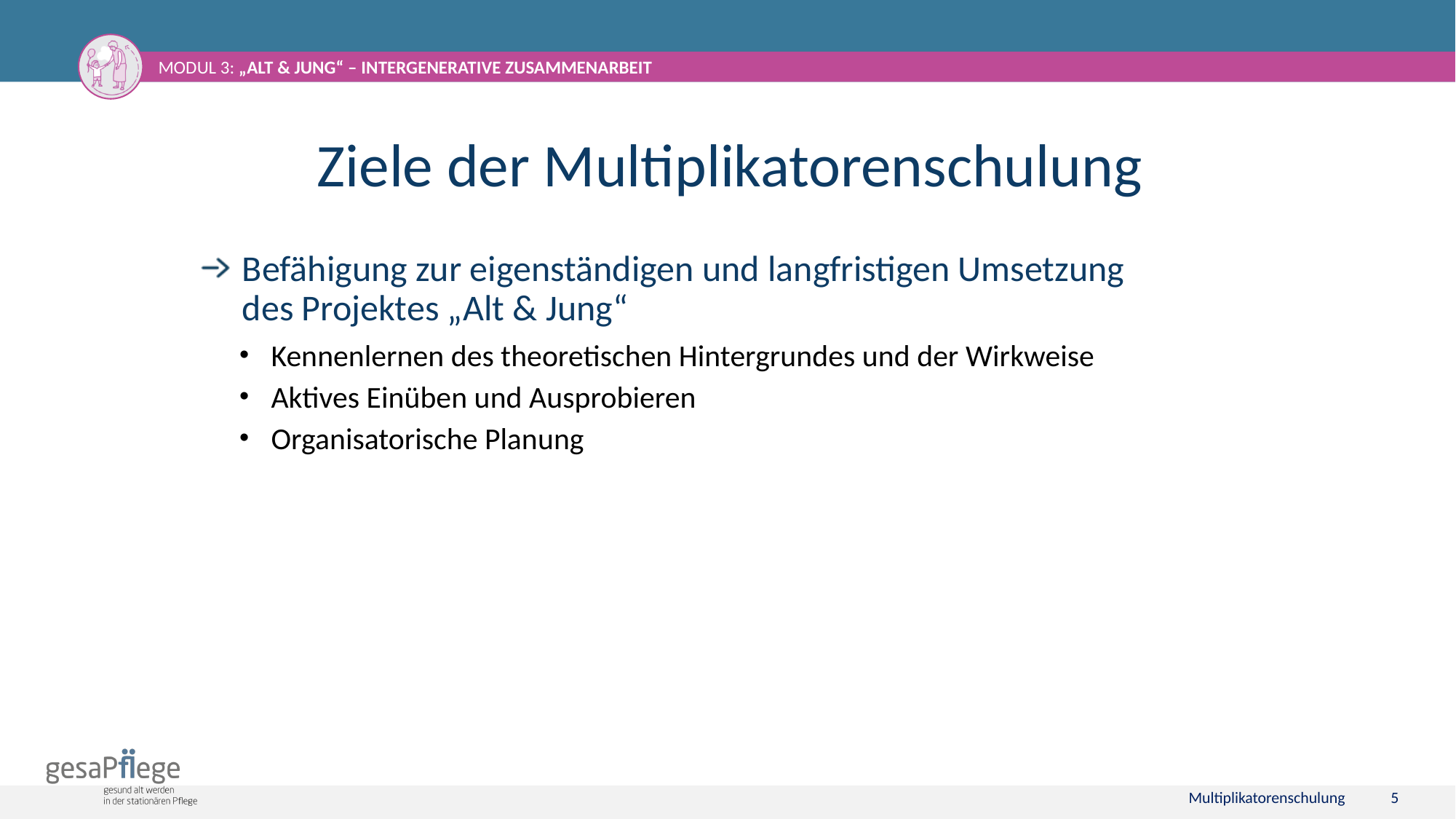

# Ziele der Multiplikatorenschulung
Befähigung zur eigenständigen und langfristigen Umsetzung
des Projektes „Alt & Jung“
Kennenlernen des theoretischen Hintergrundes und der Wirkweise
Aktives Einüben und Ausprobieren
Organisatorische Planung
Multiplikatorenschulung
5